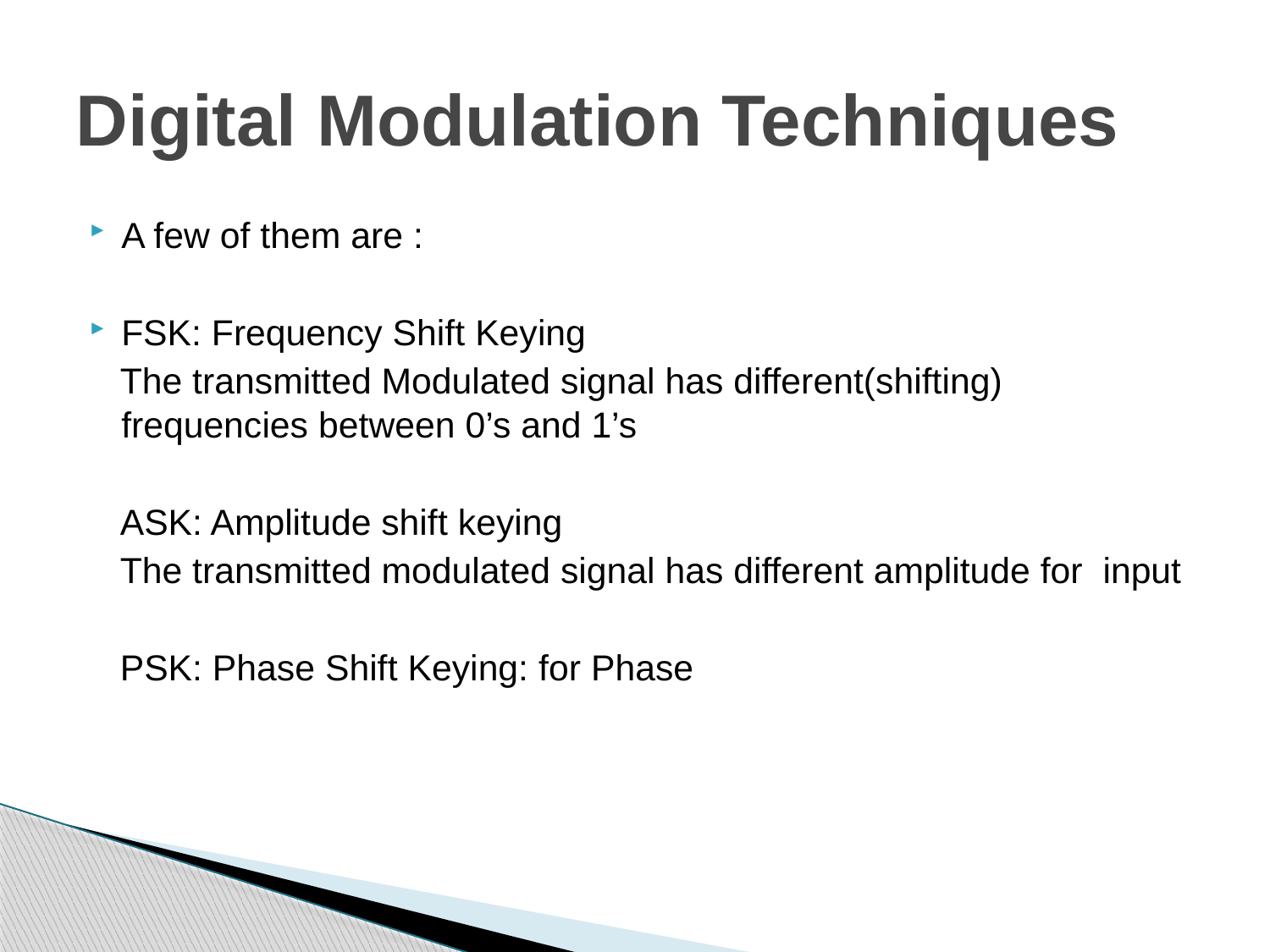

# Digital Modulation Techniques
A few of them are :

FSK: Frequency Shift Keying
   The transmitted Modulated signal has different(shifting) frequencies between 0’s and 1’s

   ASK: Amplitude shift keying
   The transmitted modulated signal has different amplitude for  input

   PSK: Phase Shift Keying: for Phase